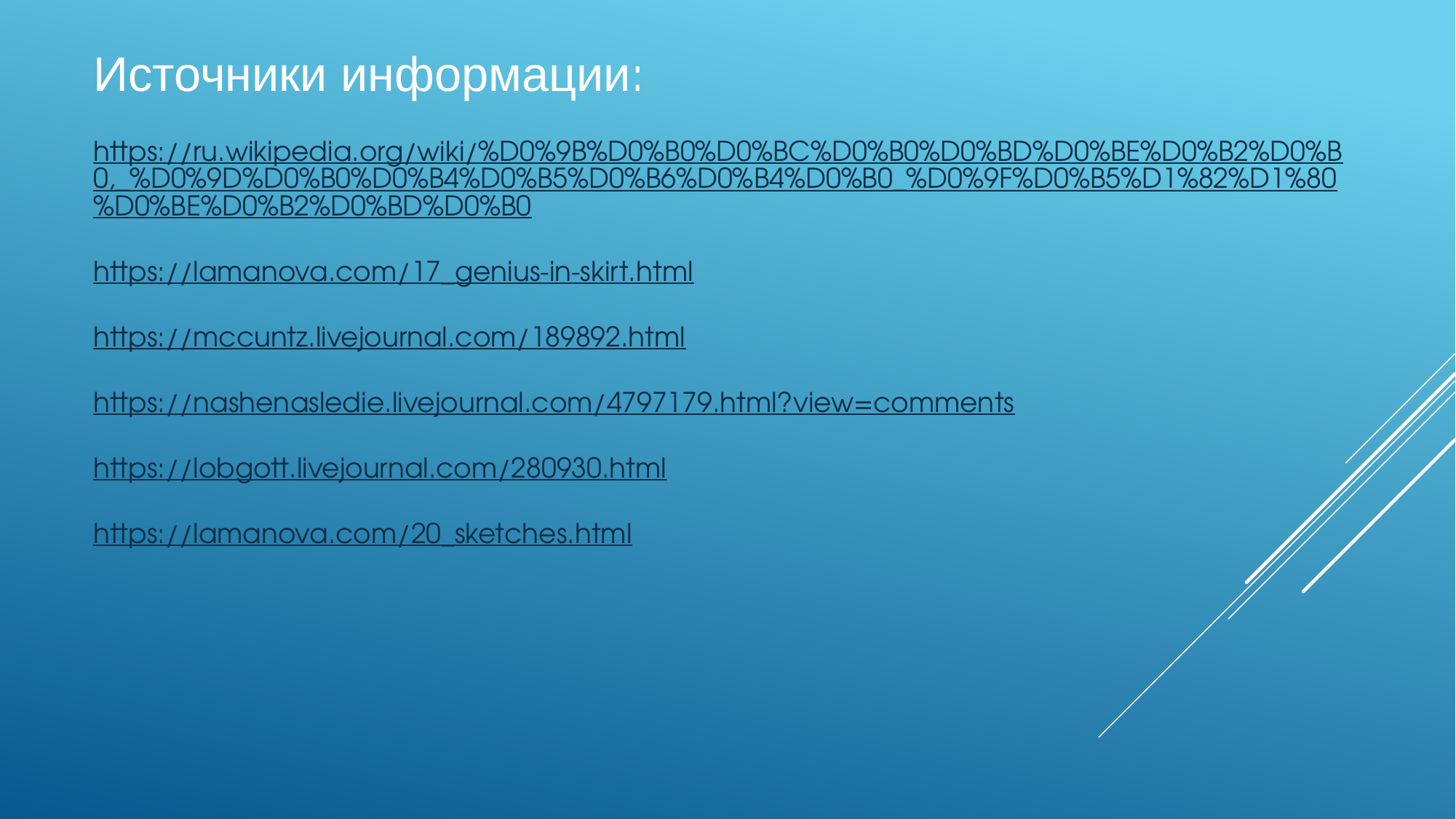

Источники информации:
 https://ru.wikipedia.org/wiki/%D0%9B%D0%B0%D0%BC%D0%B0%D0%BD%D0%BE%D0%B2%D0%B0,_%D0%9D%D0%B0%D0%B4%D0%B5%D0%B6%D0%B4%D0%B0_%D0%9F%D0%B5%D1%82%D1%80%D0%BE%D0%B2%D0%BD%D0%B0

https://lamanova.com/17_genius-in-skirt.html

https://mccuntz.livejournal.com/189892.html

https://nashenasledie.livejournal.com/4797179.html?view=comments

https://lobgott.livejournal.com/280930.html

https://lamanova.com/20_sketches.html